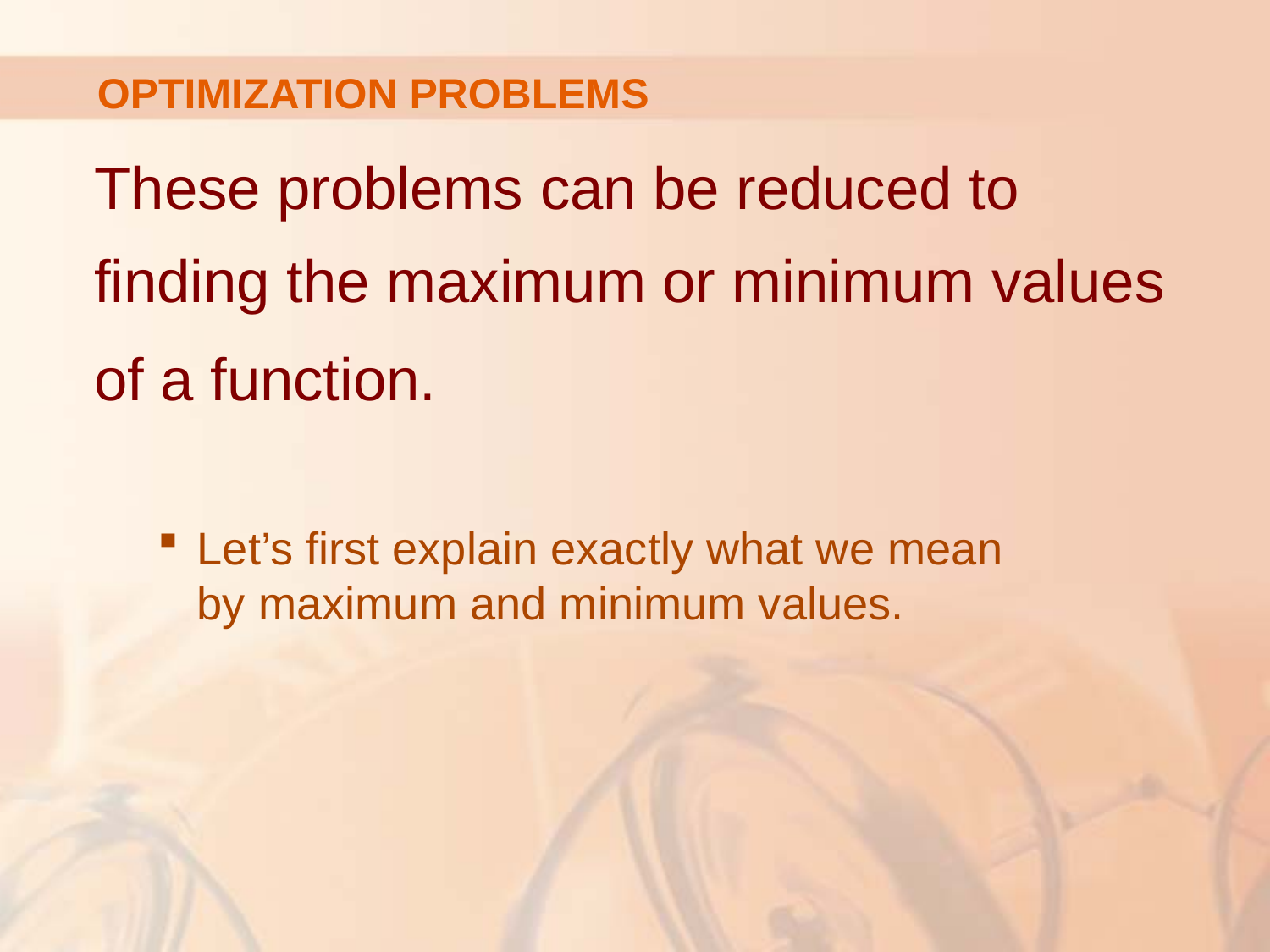

# OPTIMIZATION PROBLEMS
These problems can be reduced to
finding the maximum or minimum values
of a function.

Let’s first explain exactly what we mean
by maximum and minimum values.